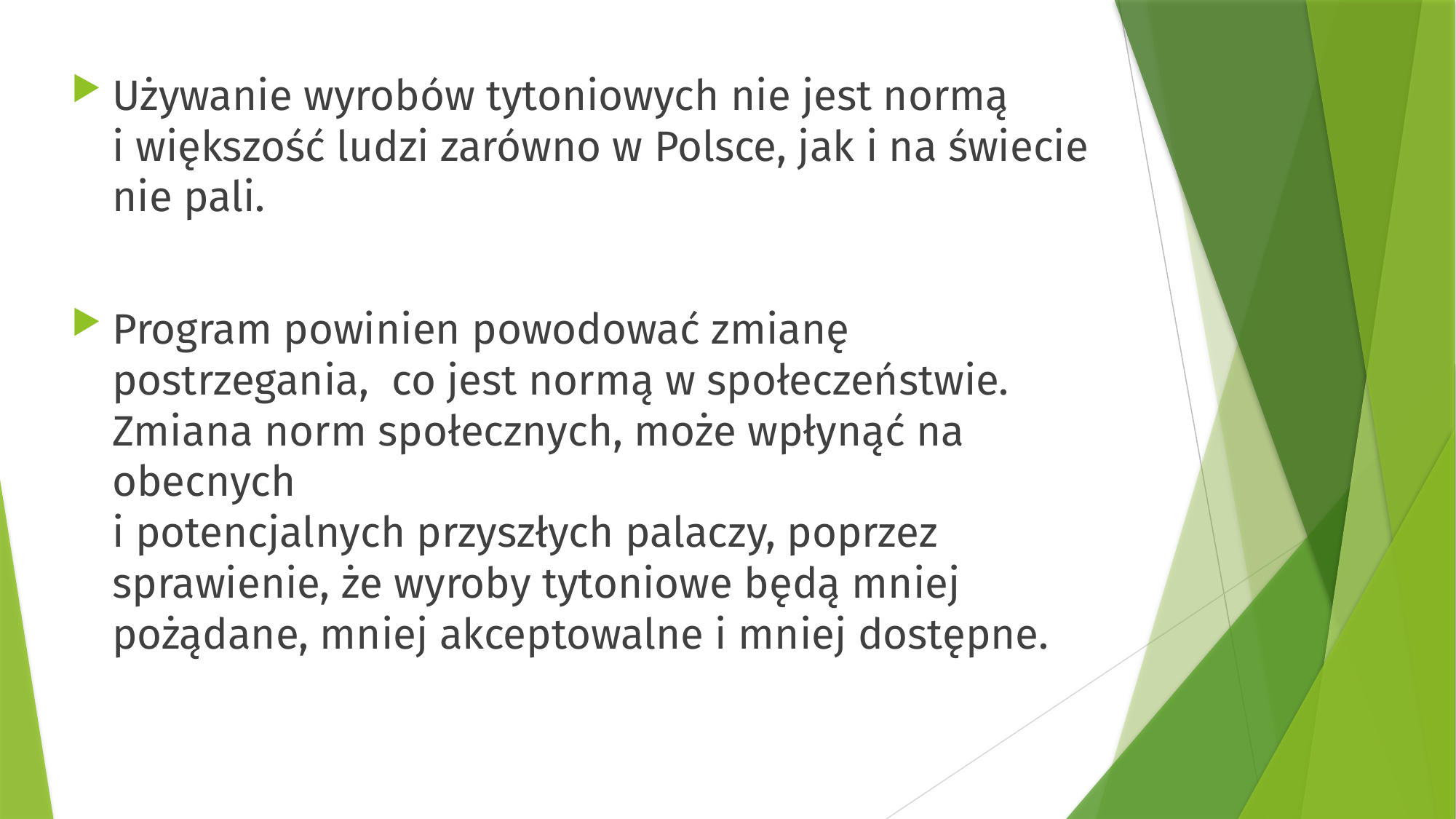

Używanie wyrobów tytoniowych nie jest normą
i większość ludzi zarówno w Polsce, jak i na świecie nie pali.

Program powinien powodować zmianę postrzegania,  co jest normą w społeczeństwie. Zmiana norm społecznych, może wpłynąć na obecnych
i potencjalnych przyszłych palaczy, poprzez sprawienie, że wyroby tytoniowe będą mniej pożądane, mniej akceptowalne i mniej dostępne.